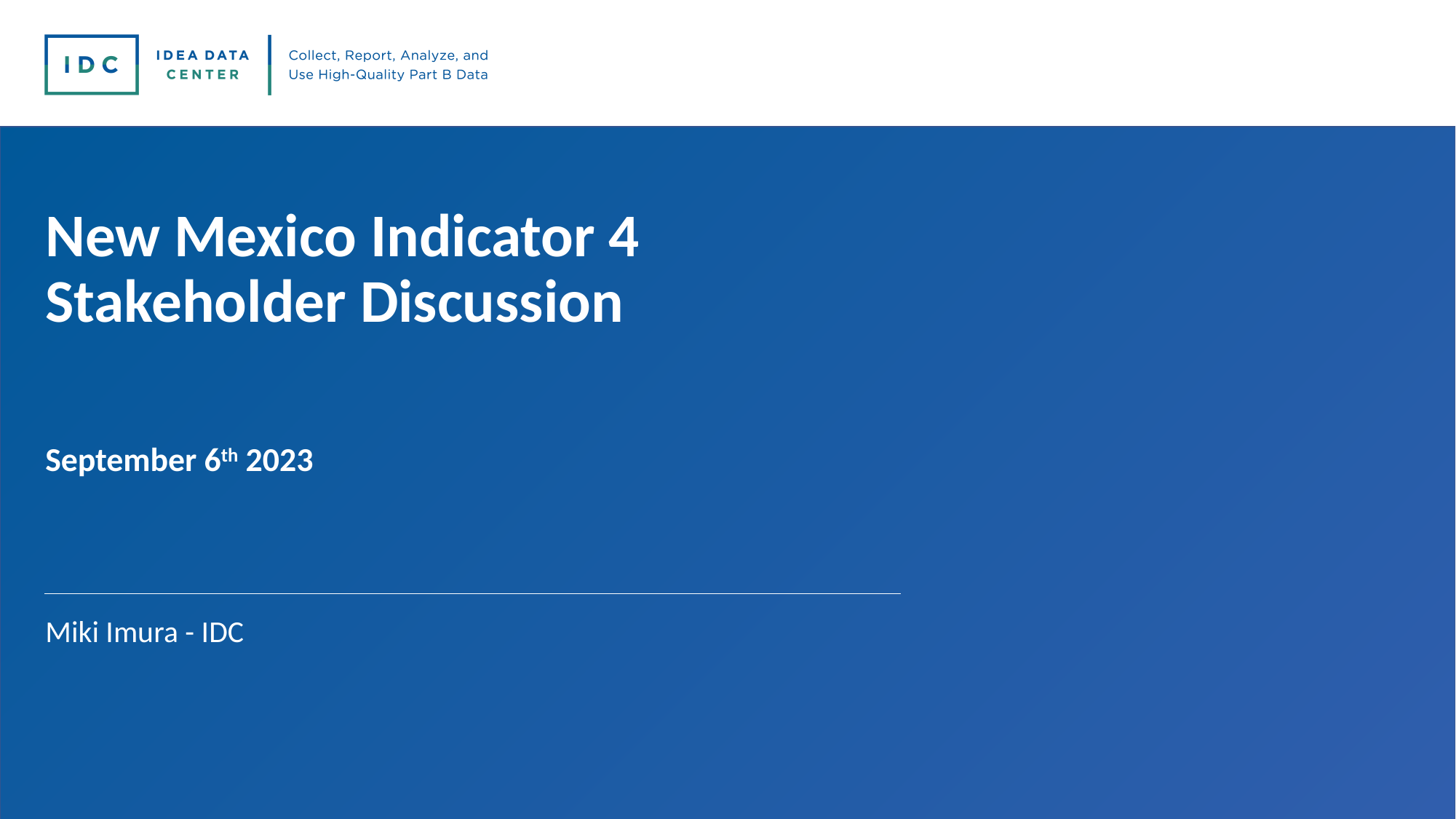

# New Mexico Indicator 4 Stakeholder Discussion
September 6th 2023
Miki Imura - IDC